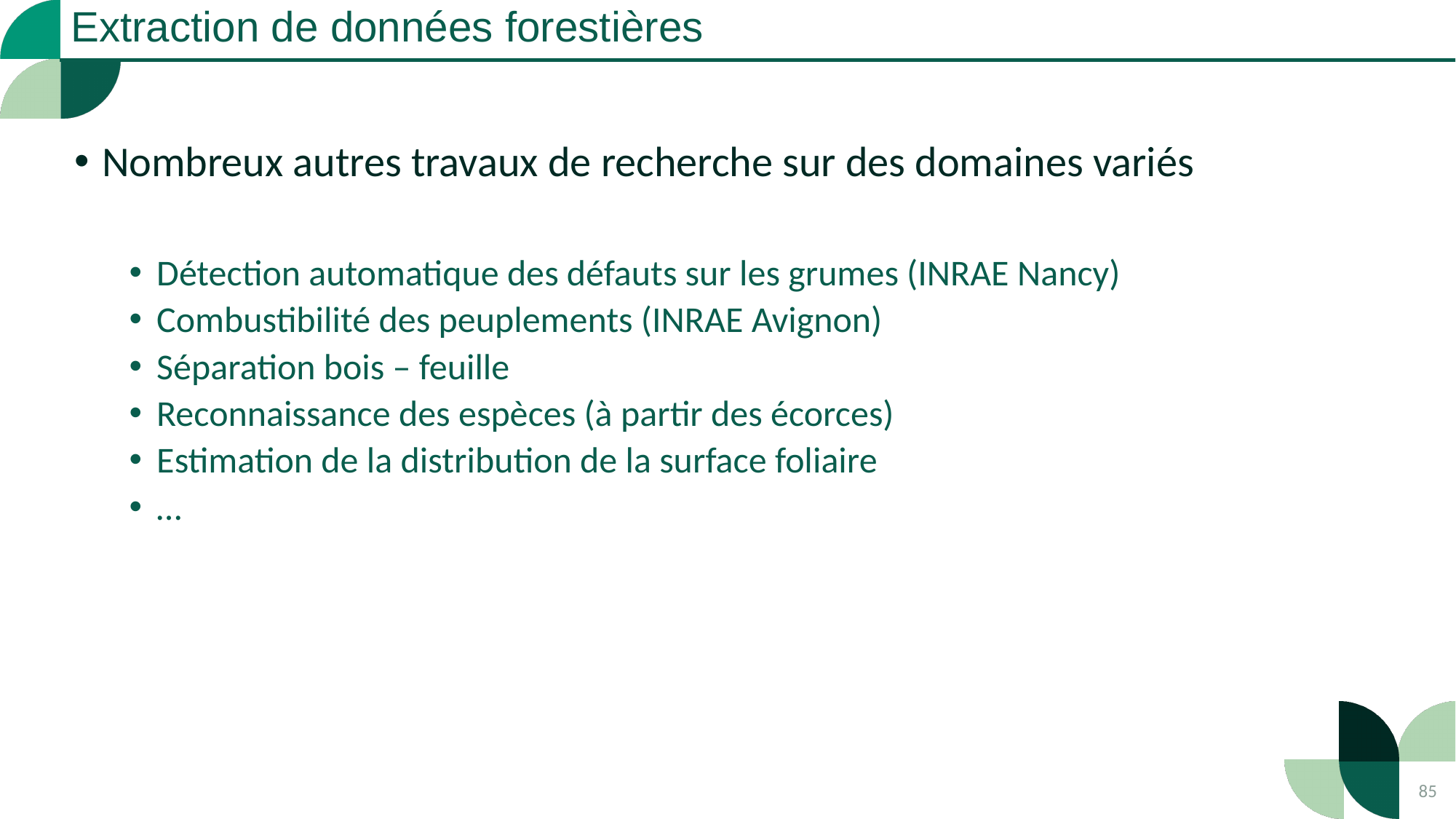

Extraction de données forestières
Nombreux autres travaux de recherche sur des domaines variés

Détection automatique des défauts sur les grumes (INRAE Nancy)
Combustibilité des peuplements (INRAE Avignon)
Séparation bois – feuille
Reconnaissance des espèces (à partir des écorces)
Estimation de la distribution de la surface foliaire
…

85